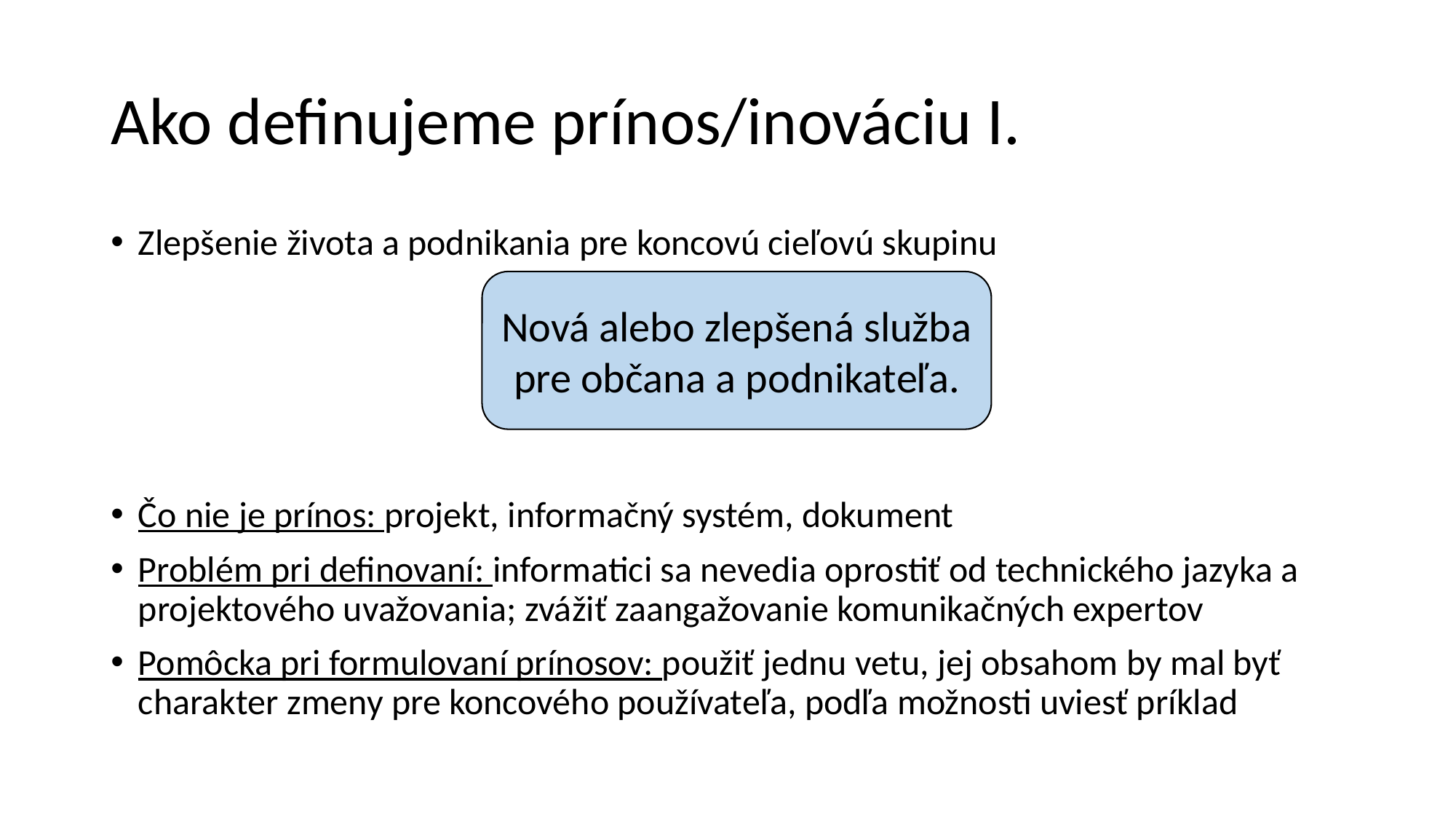

# Ako definujeme prínos/inováciu I.
Zlepšenie života a podnikania pre koncovú cieľovú skupinu

Čo nie je prínos: projekt, informačný systém, dokument
Problém pri definovaní: informatici sa nevedia oprostiť od technického jazyka a projektového uvažovania; zvážiť zaangažovanie komunikačných expertov
Pomôcka pri formulovaní prínosov: použiť jednu vetu, jej obsahom by mal byť charakter zmeny pre koncového používateľa, podľa možnosti uviesť príklad
Nová alebo zlepšená služba pre občana a podnikateľa.